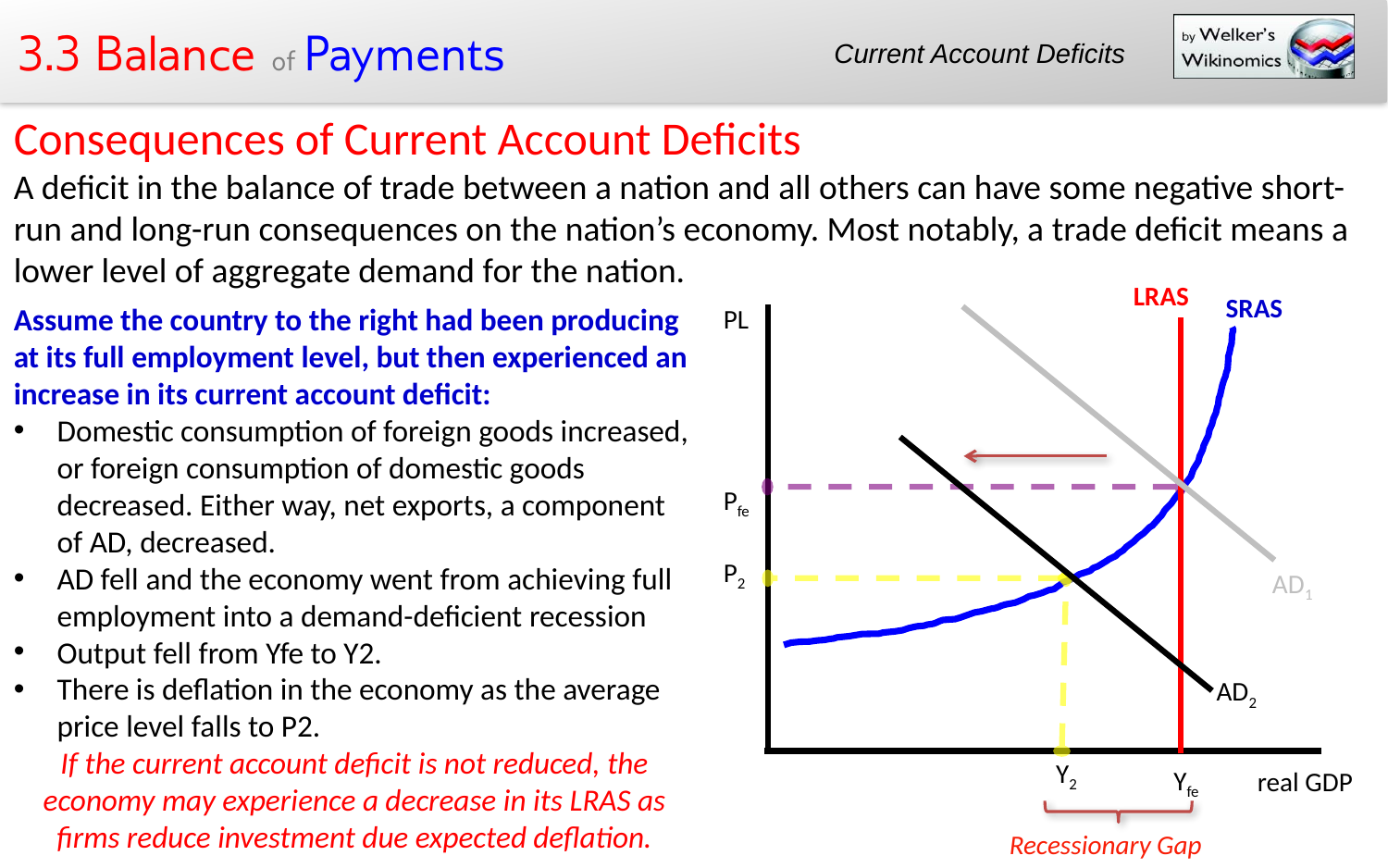

Current Account Deficits
Consequences of Current Account Deficits
A deficit in the balance of trade between a nation and all others can have some negative short-run and long-run consequences on the nation’s economy. Most notably, a trade deficit means a lower level of aggregate demand for the nation.
LRAS
SRAS
PL

real GDP
Recessionary Gap
Pfe
P2
Y2
Yfe
AD1
AD2

Assume the country to the right had been producing at its full employment level, but then experienced an increase in its current account deficit:
Domestic consumption of foreign goods increased, or foreign consumption of domestic goods decreased. Either way, net exports, a component of AD, decreased.
AD fell and the economy went from achieving full employment into a demand-deficient recession
Output fell from Yfe to Y2.
There is deflation in the economy as the average price level falls to P2.
If the current account deficit is not reduced, the economy may experience a decrease in its LRAS as firms reduce investment due expected deflation.